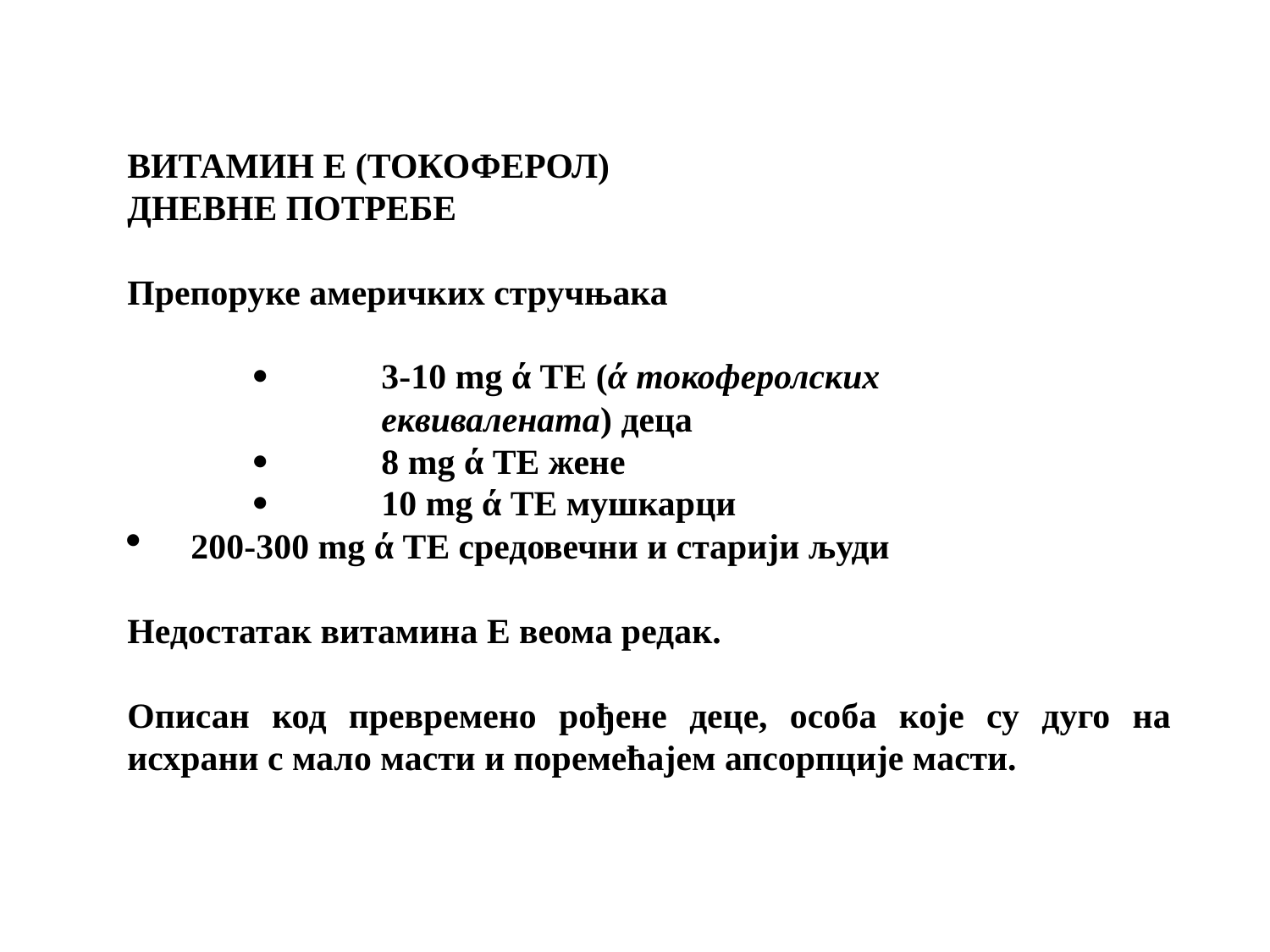

ВИТАМИН Е (ТОКОФЕРОЛ)
ДНЕВНЕ ПОТРЕБЕ

Препоруке америчких стручњака

•	3-10 mg ά ТЕ (ά токоферолских
	еквивалената) деца
•	8 mg ά ТЕ жене
•	10 mg ά ТЕ мушкарци
200-300 mg ά ТЕ средовечни и старији људи

Недостатак витамина Е веома редак.

Описан код превремено рођене деце, особа које су дуго на исхрани с мало масти и поремећајем апсорпције масти.